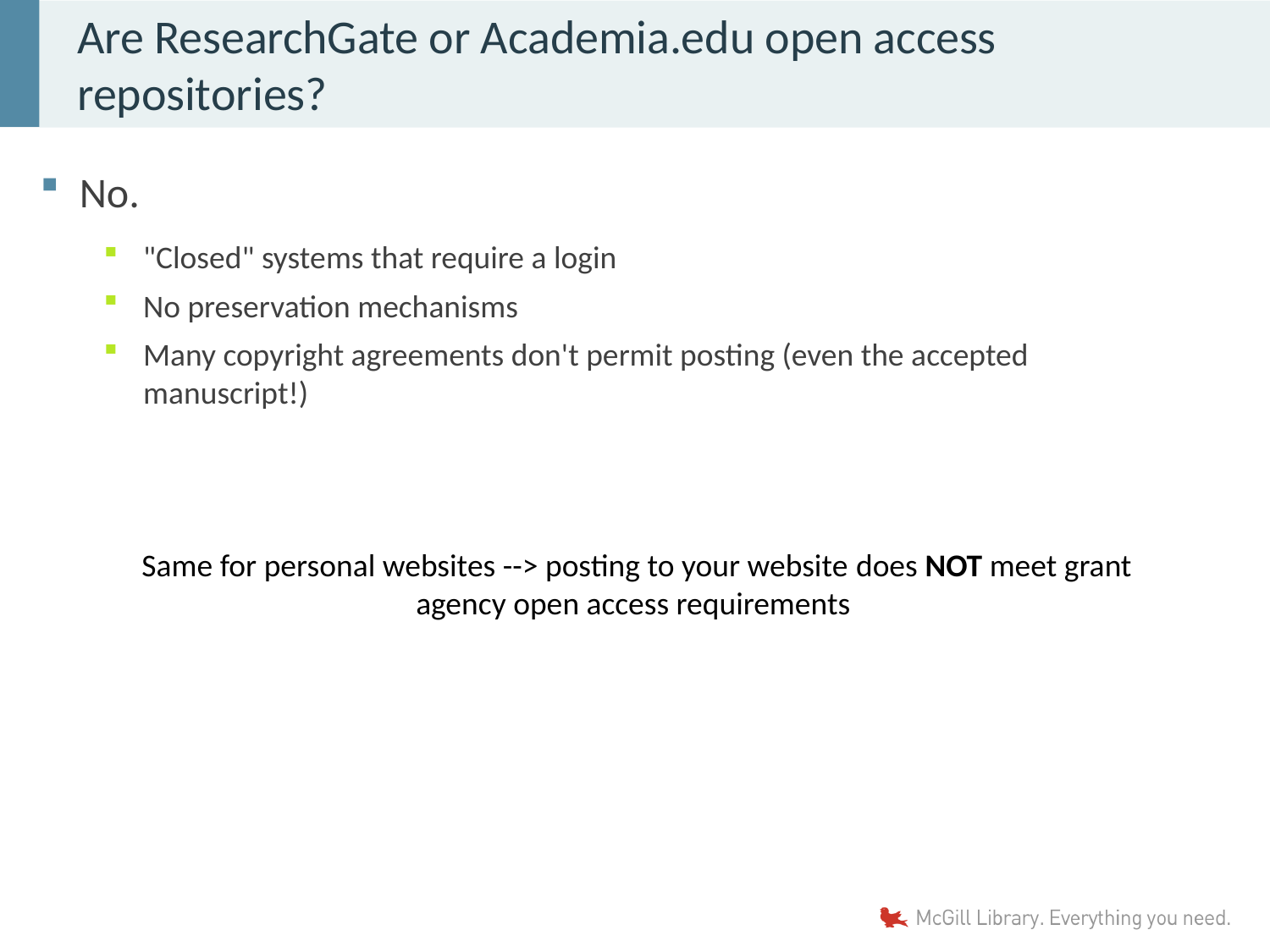

# Are ResearchGate or Academia.edu open access repositories?
No.
"Closed" systems that require a login
No preservation mechanisms
Many copyright agreements don't permit posting (even the accepted manuscript!)

Same for personal websites --> posting to your website does NOT meet grant agency open access requirements